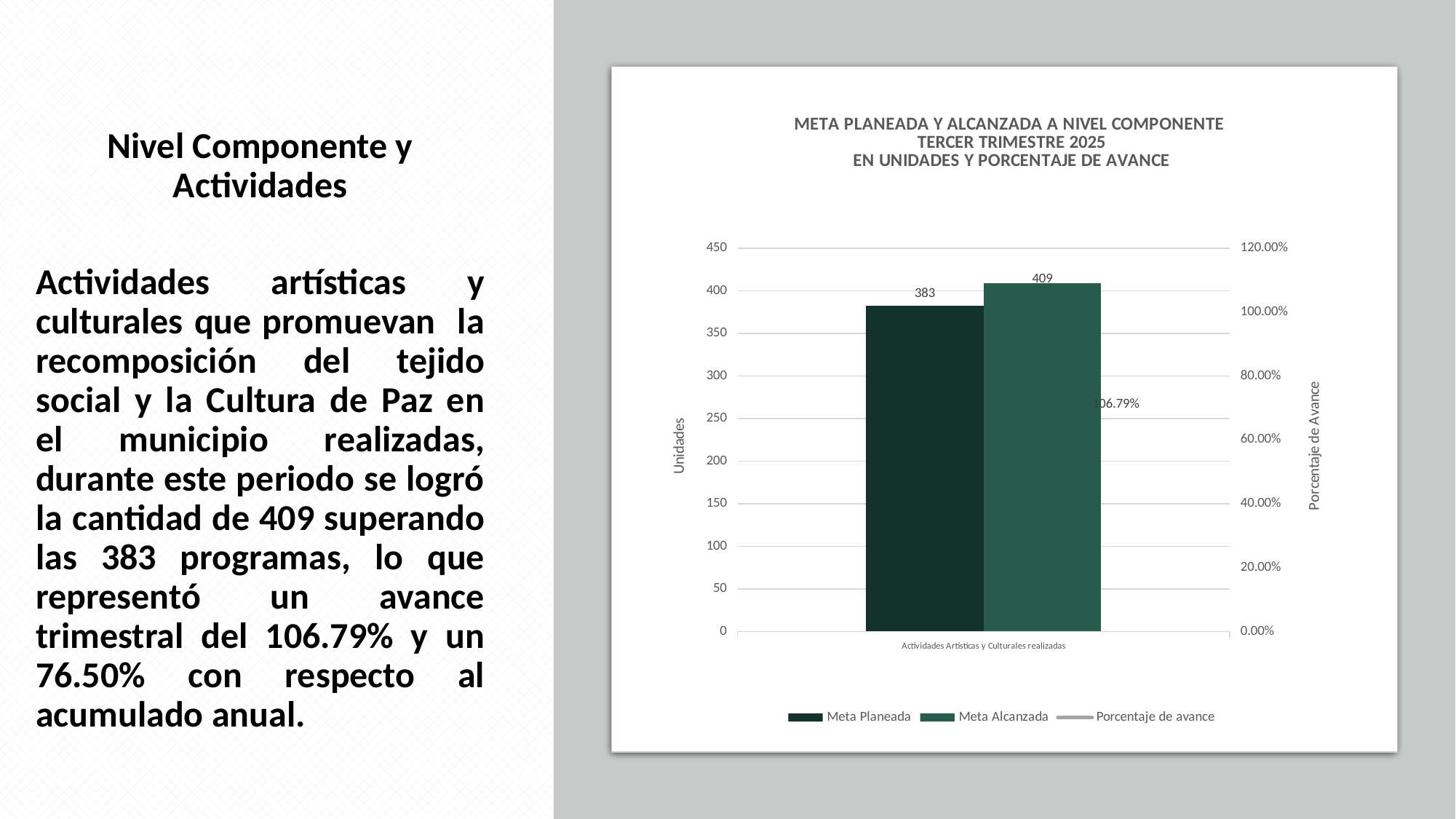

Nivel Componente y Actividades

Actividades artísticas y culturales que promuevan  la recomposición del tejido social y la Cultura de Paz en el municipio realizadas, durante este periodo se logró la cantidad de 409 superando las 383 programas, lo que representó un avance trimestral del 106.79% y un 76.50% con respecto al acumulado anual.

### Chart: META PLANEADA Y ALCANZADA A NIVEL COMPONENTE
TERCER TRIMESTRE 2025
EN UNIDADES Y PORCENTAJE DE AVANCE

| Category | Meta Planeada | Meta Alcanzada |  |
|---|---|---|---|
| Actividades Artisticas y Culturales realizadas | 383.0 | 409.0 | 1.0678851174934725 |